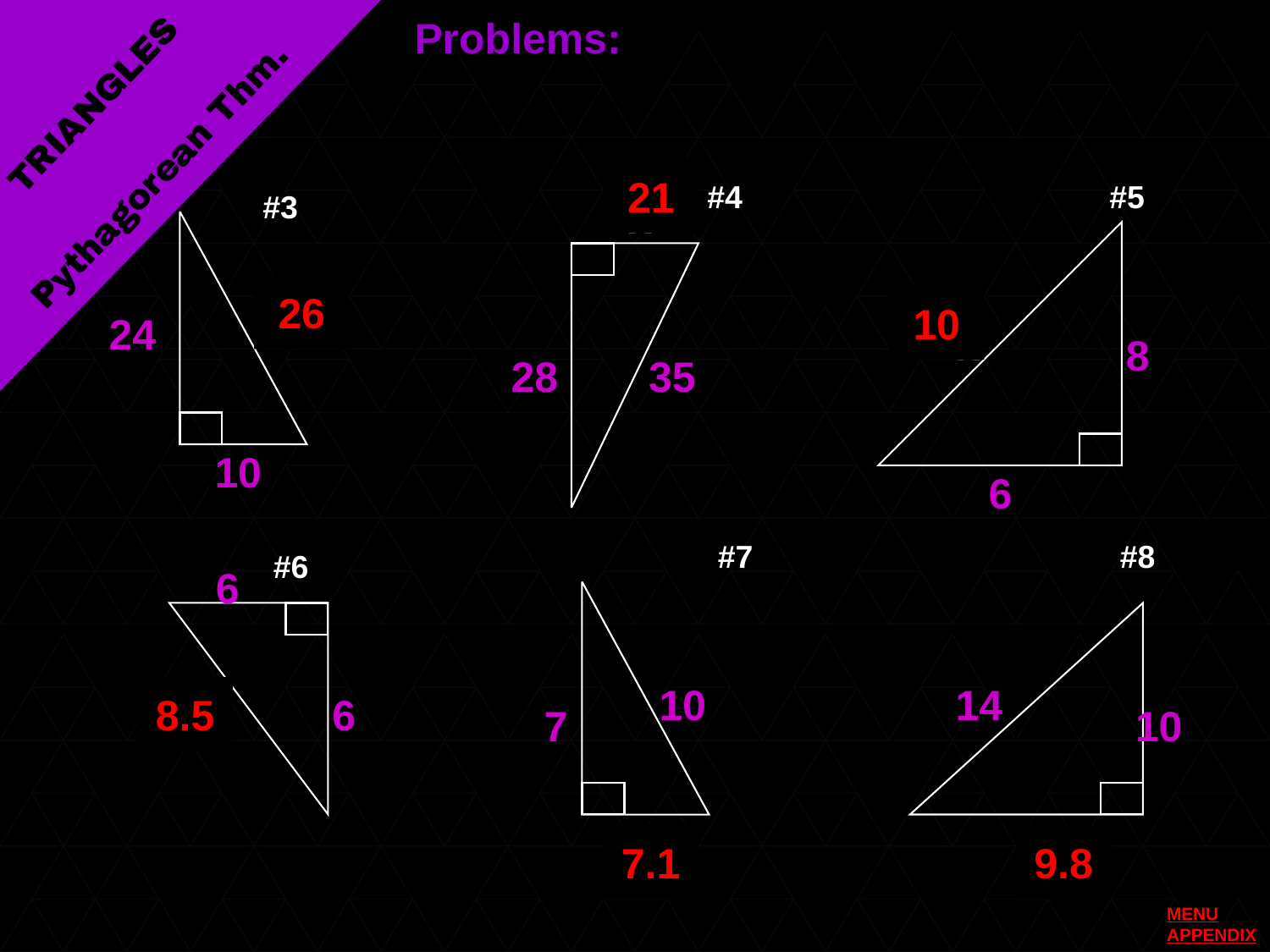

Problems:

TRIANGLES
Pythagorean Thm.
21
#4
#5
#3
x

x
26
10
24
x
8
28
35

10

6
#7
#8
#6
6

x
10
14
8.5
6
7
10

x
x
7.1
9.8
MENU
APPENDIX